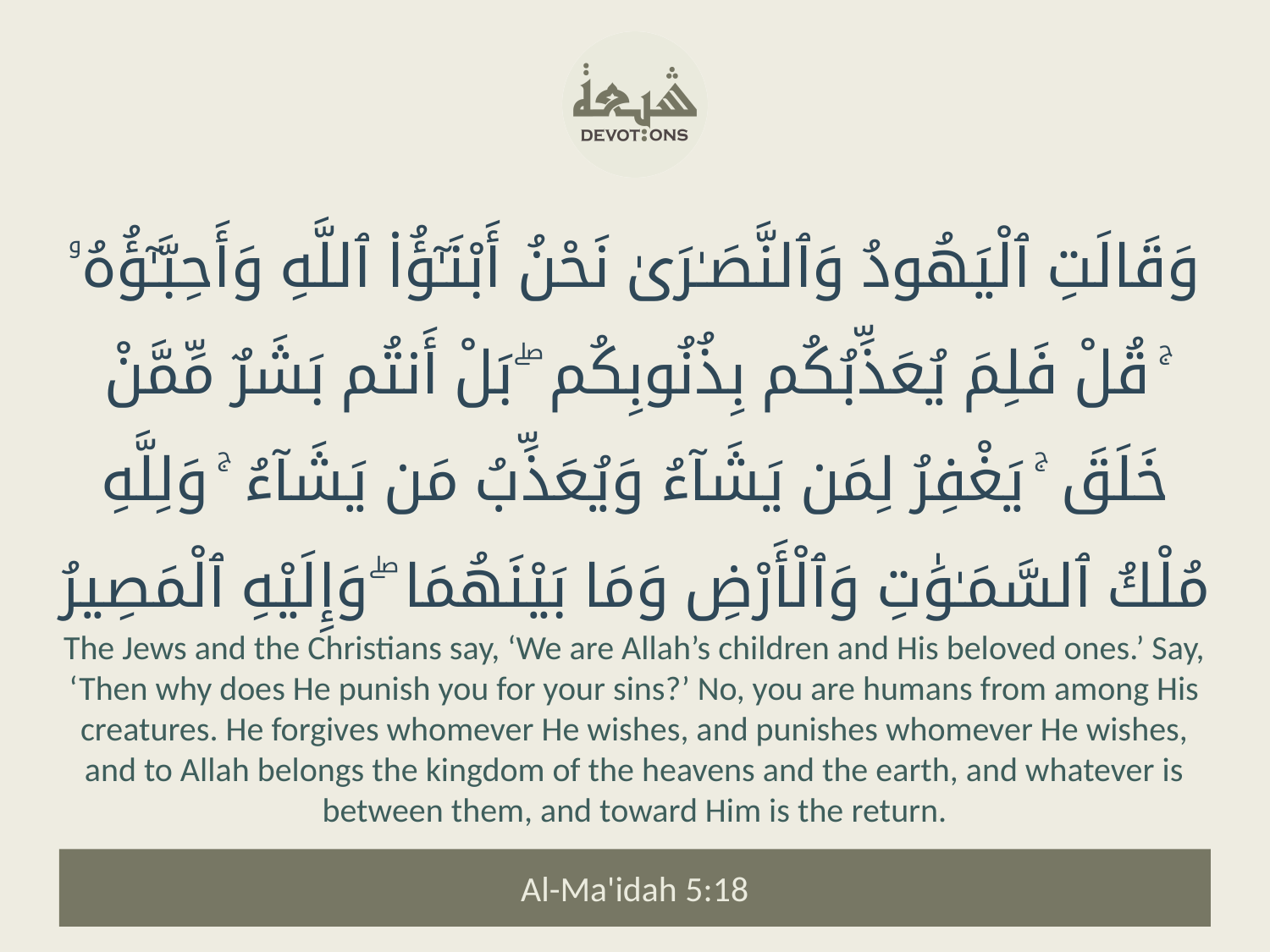

وَقَالَتِ ٱلْيَهُودُ وَٱلنَّصَـٰرَىٰ نَحْنُ أَبْنَـٰٓؤُا۟ ٱللَّهِ وَأَحِبَّـٰٓؤُهُۥ ۚ قُلْ فَلِمَ يُعَذِّبُكُم بِذُنُوبِكُم ۖ بَلْ أَنتُم بَشَرٌ مِّمَّنْ خَلَقَ ۚ يَغْفِرُ لِمَن يَشَآءُ وَيُعَذِّبُ مَن يَشَآءُ ۚ وَلِلَّهِ مُلْكُ ٱلسَّمَـٰوَٰتِ وَٱلْأَرْضِ وَمَا بَيْنَهُمَا ۖ وَإِلَيْهِ ٱلْمَصِيرُ
The Jews and the Christians say, ‘We are Allah’s children and His beloved ones.’ Say, ‘Then why does He punish you for your sins?’ No, you are humans from among His creatures. He forgives whomever He wishes, and punishes whomever He wishes, and to Allah belongs the kingdom of the heavens and the earth, and whatever is between them, and toward Him is the return.
Al-Ma'idah 5:18